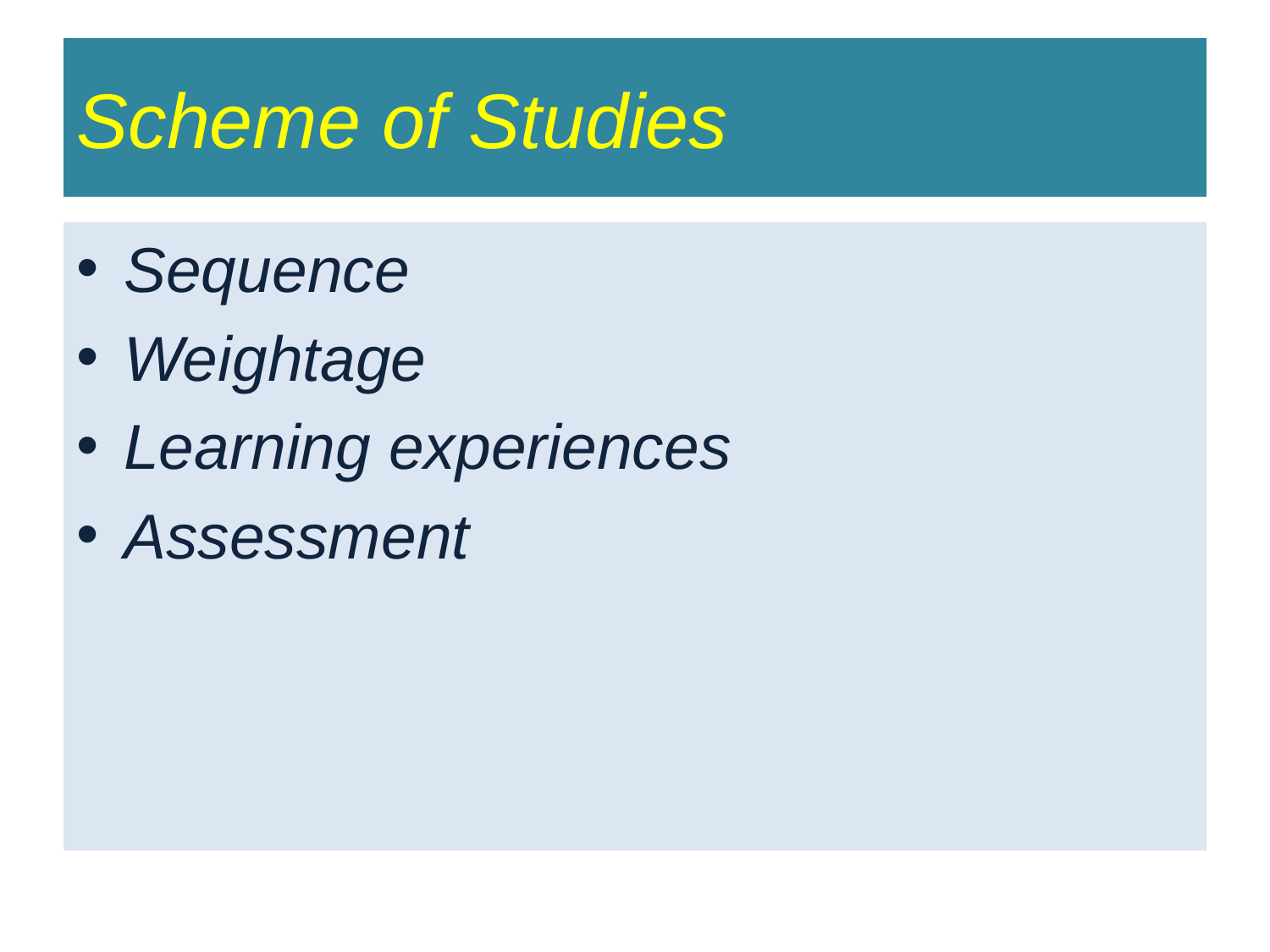

# Scheme of Studies
Sequence
Weightage
Learning experiences
Assessment